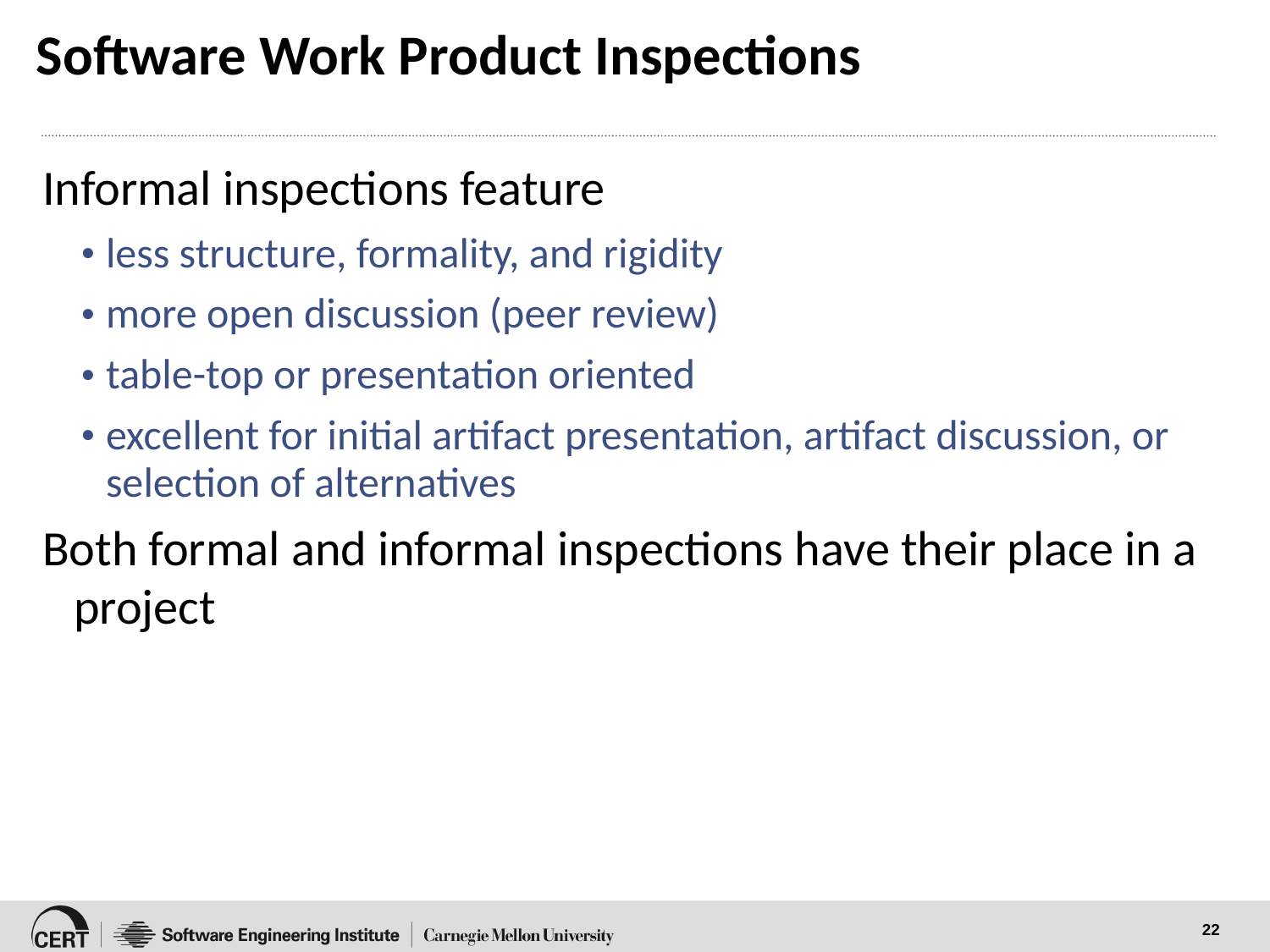

# Software Work Product Inspections
Informal inspections feature
less structure, formality, and rigidity
more open discussion (peer review)
table-top or presentation oriented
excellent for initial artifact presentation, artifact discussion, or selection of alternatives
Both formal and informal inspections have their place in a project